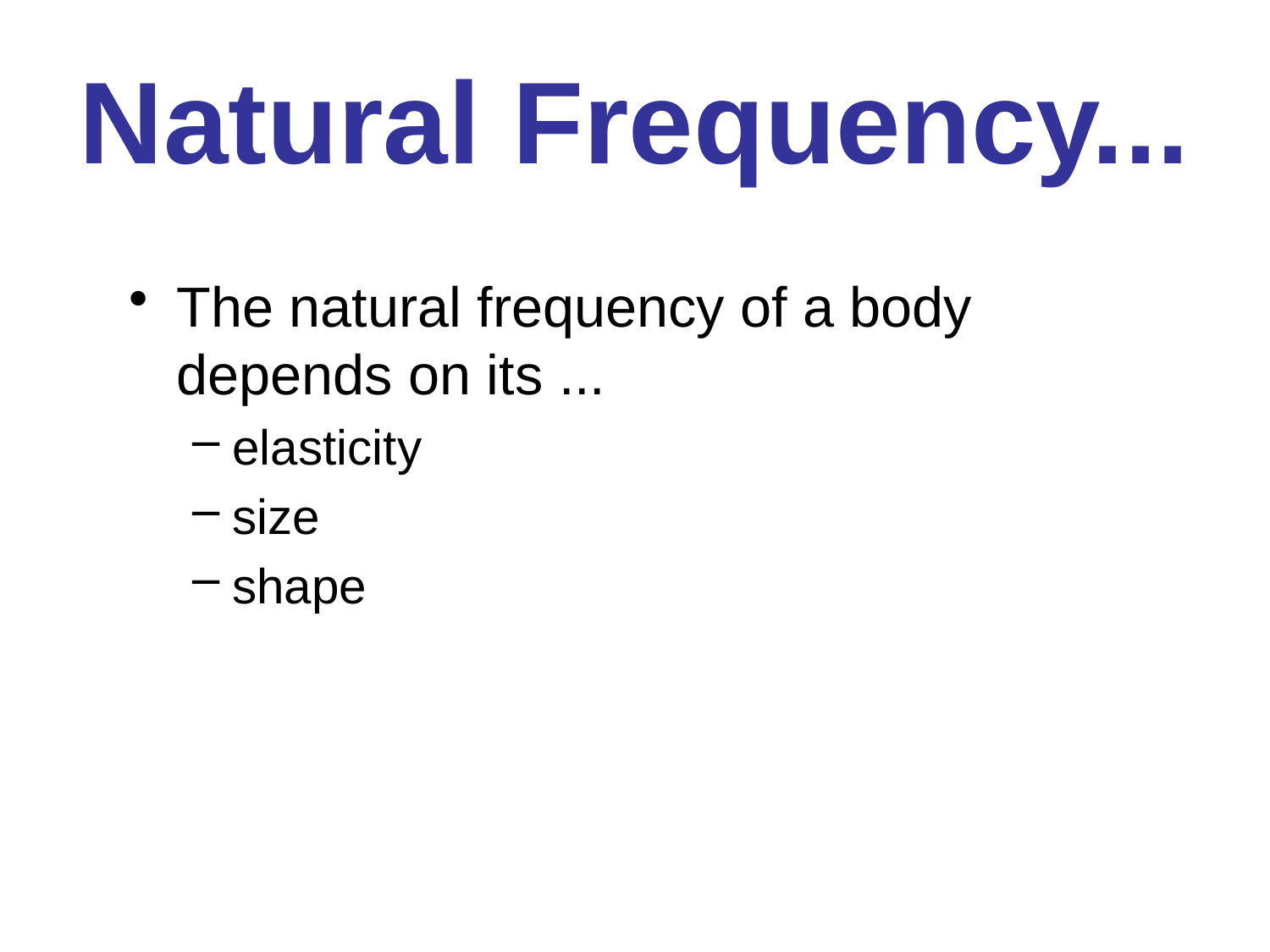

# Natural Frequency...
The natural frequency of a body depends on its ...
elasticity
size
shape